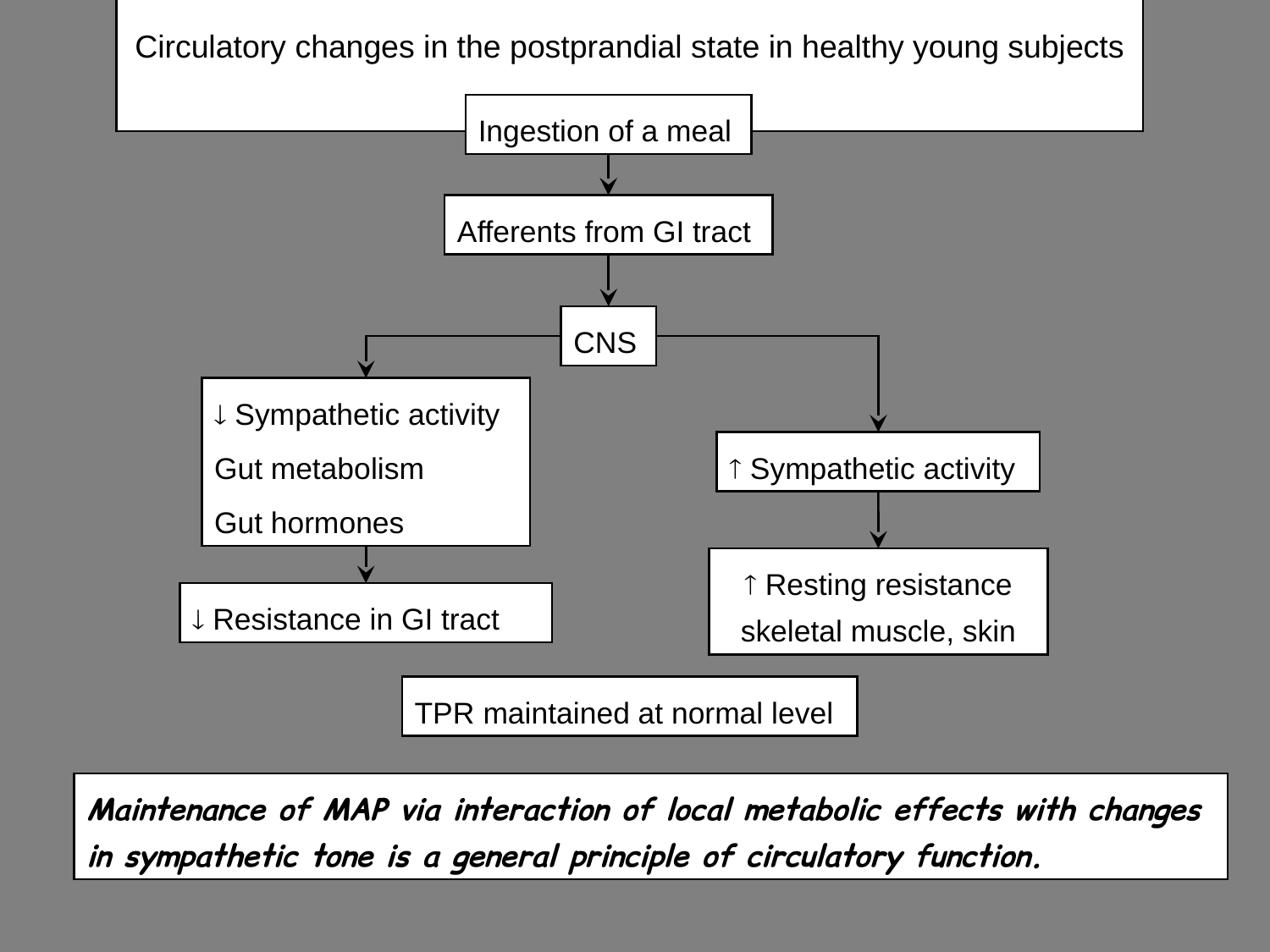

# Circulatory changes in the postprandial state in healthy young subjects
Ingestion of a meal
Afferents from GI tract
CNS
↓ Sympathetic activity
Gut metabolism
Gut hormones
↑ Sympathetic activity
↑ Resting resistance skeletal muscle, skin
↓ Resistance in GI tract
TPR maintained at normal level
Maintenance of MAP via interaction of local metabolic effects with changes in sympathetic tone is a general principle of circulatory function.